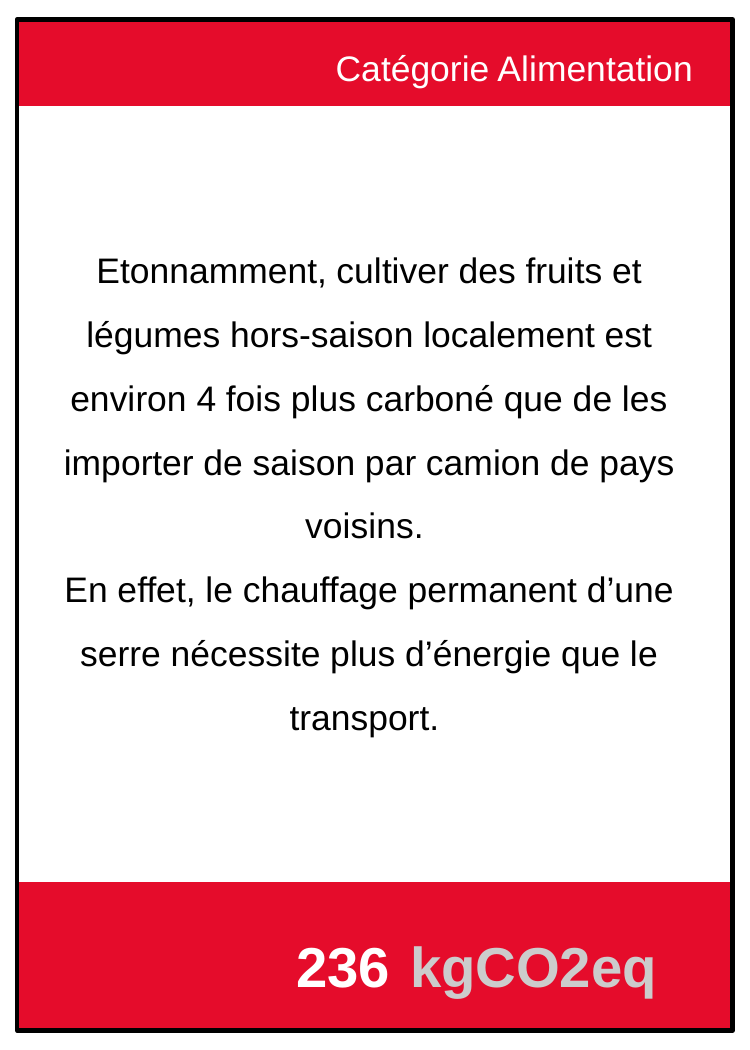

Catégorie Alimentation

Etonnamment, cultiver des fruits et légumes hors-saison localement est environ 4 fois plus carboné que de les importer de saison par camion de pays voisins.
En effet, le chauffage permanent d’une serre nécessite plus d’énergie que le transport.

236
kgCO2eq